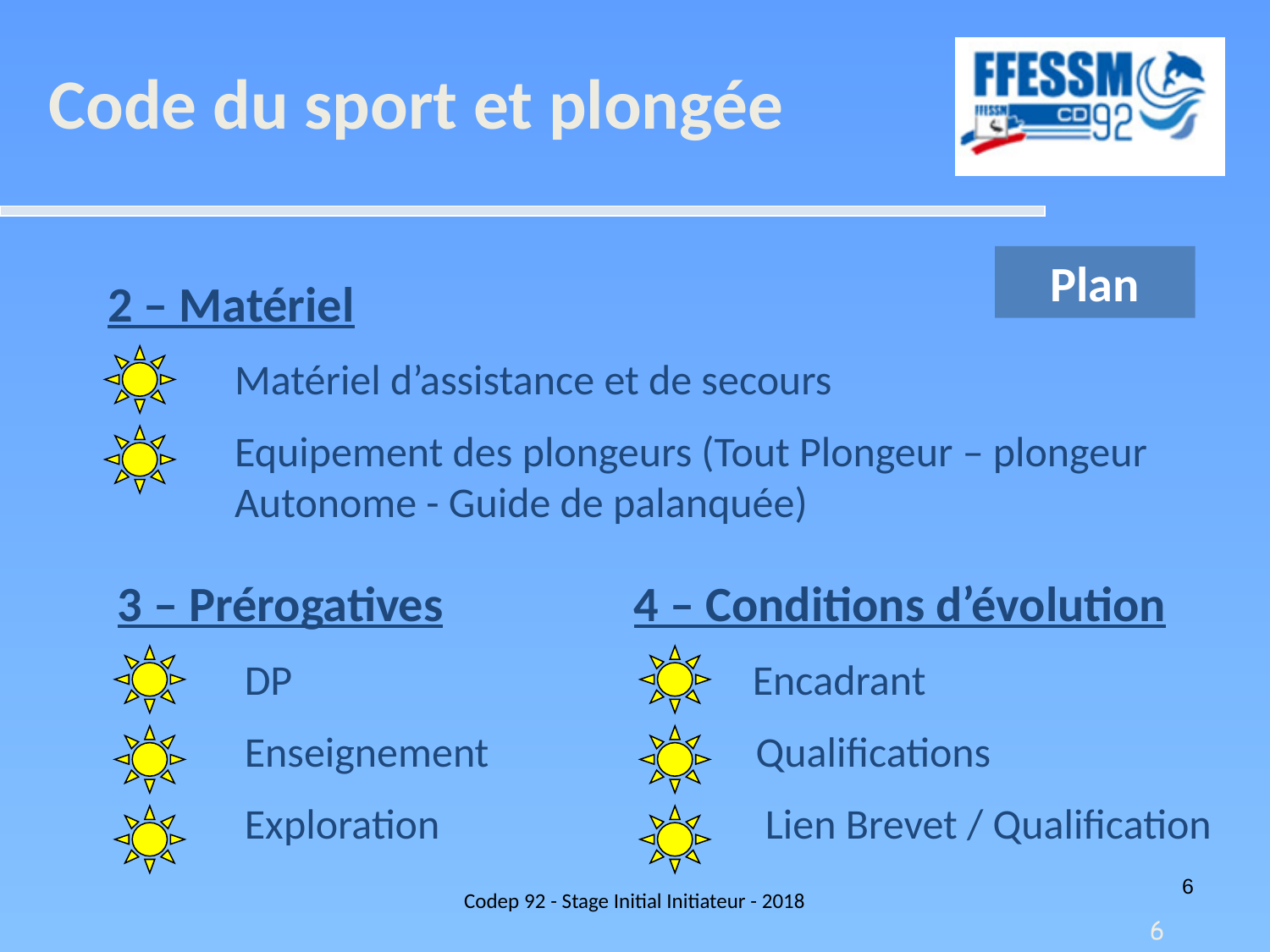

Code du sport et plongée
Plan
2 – Matériel
	Matériel d’assistance et de secours
	Equipement des plongeurs (Tout Plongeur – plongeur 	Autonome - Guide de palanquée)

3 – Prérogatives                 4 – Conditions d’évolution
	DP				Encadrant
	Enseignement                            Qualifications
	Exploration	                            Lien Brevet / Qualification

Codep 92 - Stage Initial Initiateur - 2018
6
6